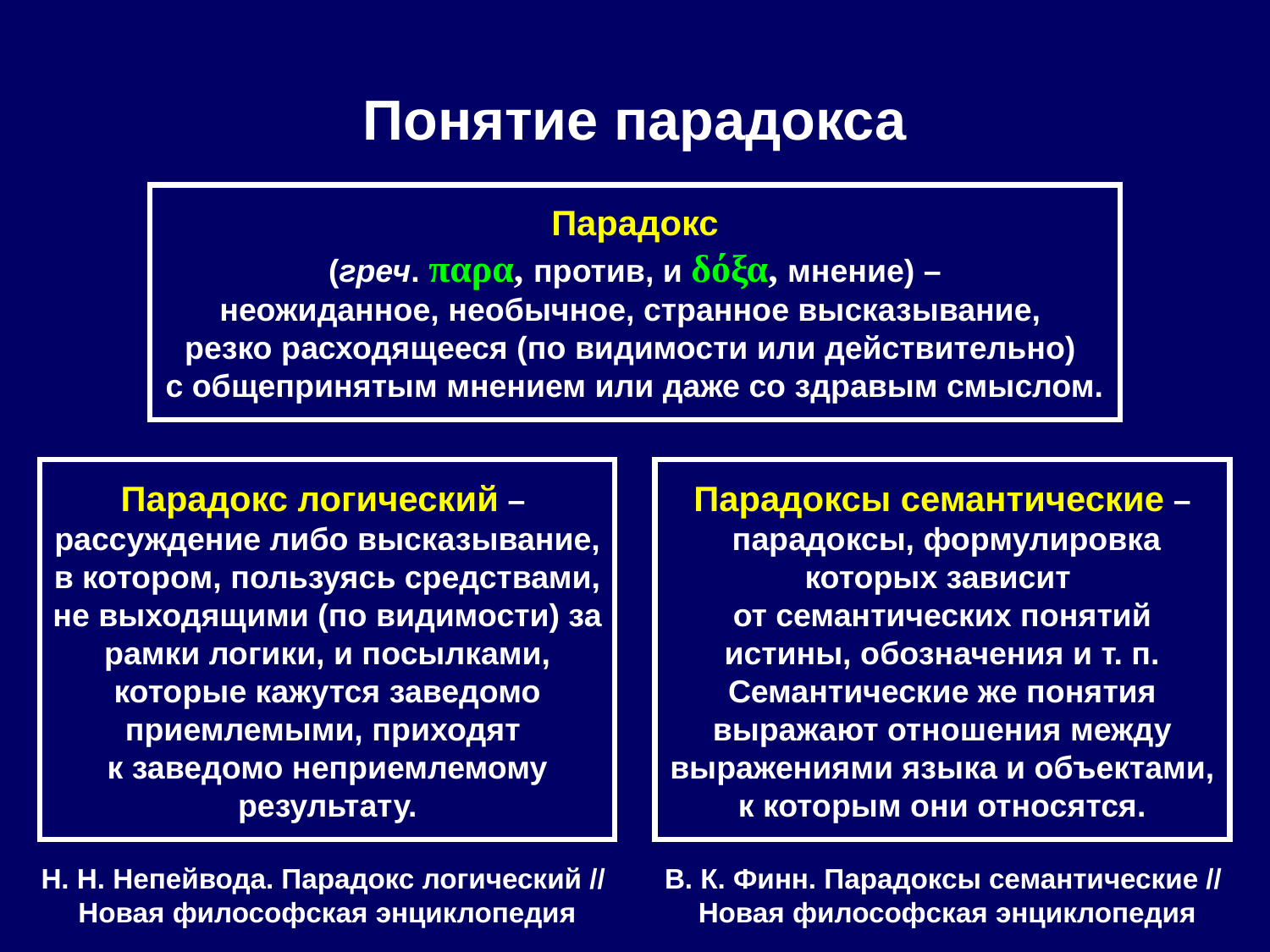

# Понятие парадокса
Парадокс
(греч. παρα, против, и δόξα, мнение) –
неожиданное, необычное, странное высказывание,
резко расходящееся (по видимости или действительно)
с общепринятым мнением или даже со здравым смыслом.
Парадокс логический –
рассуждение либо высказывание, в котором, пользуясь средствами, не выходящими (по видимости) за рамки логики, и посылками, которые кажутся заведомо приемлемыми, приходят
к заведомо неприемлемому результату.
Парадоксы семантические –
 парадоксы, формулировка которых зависит
от семантических понятий истины, обозначения и т. п. Семантические же понятия выражают отношения между выражениями языка и объектами, к которым они относятся.
Н. Н. Непейвода. Парадокс логический //
Новая философская энциклопедия
В. К. Финн. Парадоксы семантические //
Новая философская энциклопедия